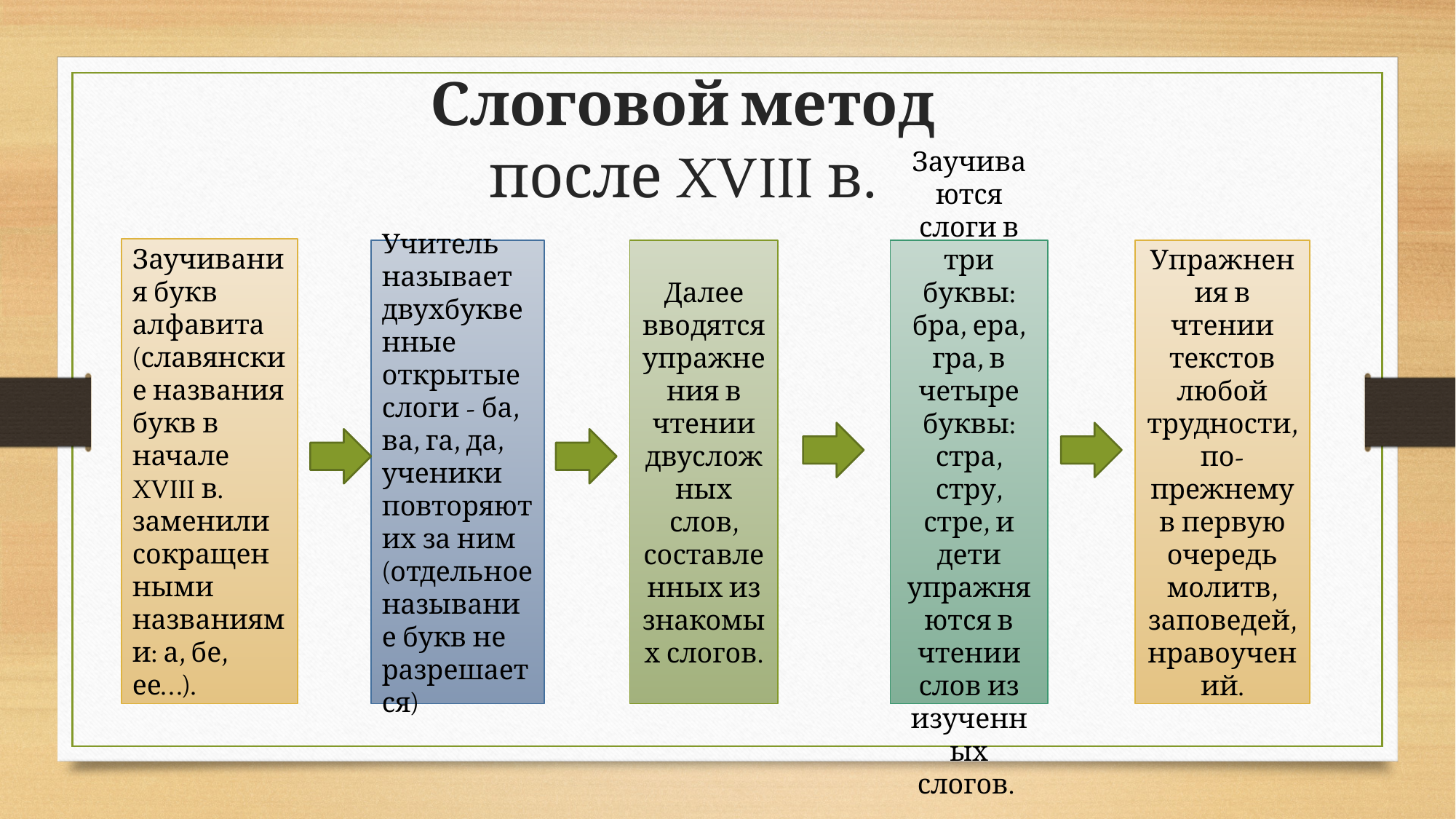

Слоговой метод
после XVIII в.
Заучивания букв алфавита (славянские названия букв в начале XVIII в. заменили сокращенными названиями: а, бе, ее…).
Далее вводятся упражнения в чтении двусложных слов, составленных из знакомых слогов.
Упражнения в чтении текстов любой трудности, по-прежнему в первую очередь молитв, заповедей, нравоучений.
Учитель называет двухбуквенные открытые слоги - ба, ва, га, да, ученики повторяют их за ним (отдельное называние букв не разрешается)
Заучиваются слоги в три буквы: бра, ера, гра, в четыре буквы: стра, стру, стре, и дети упражняются в чтении слов из изученных слогов.